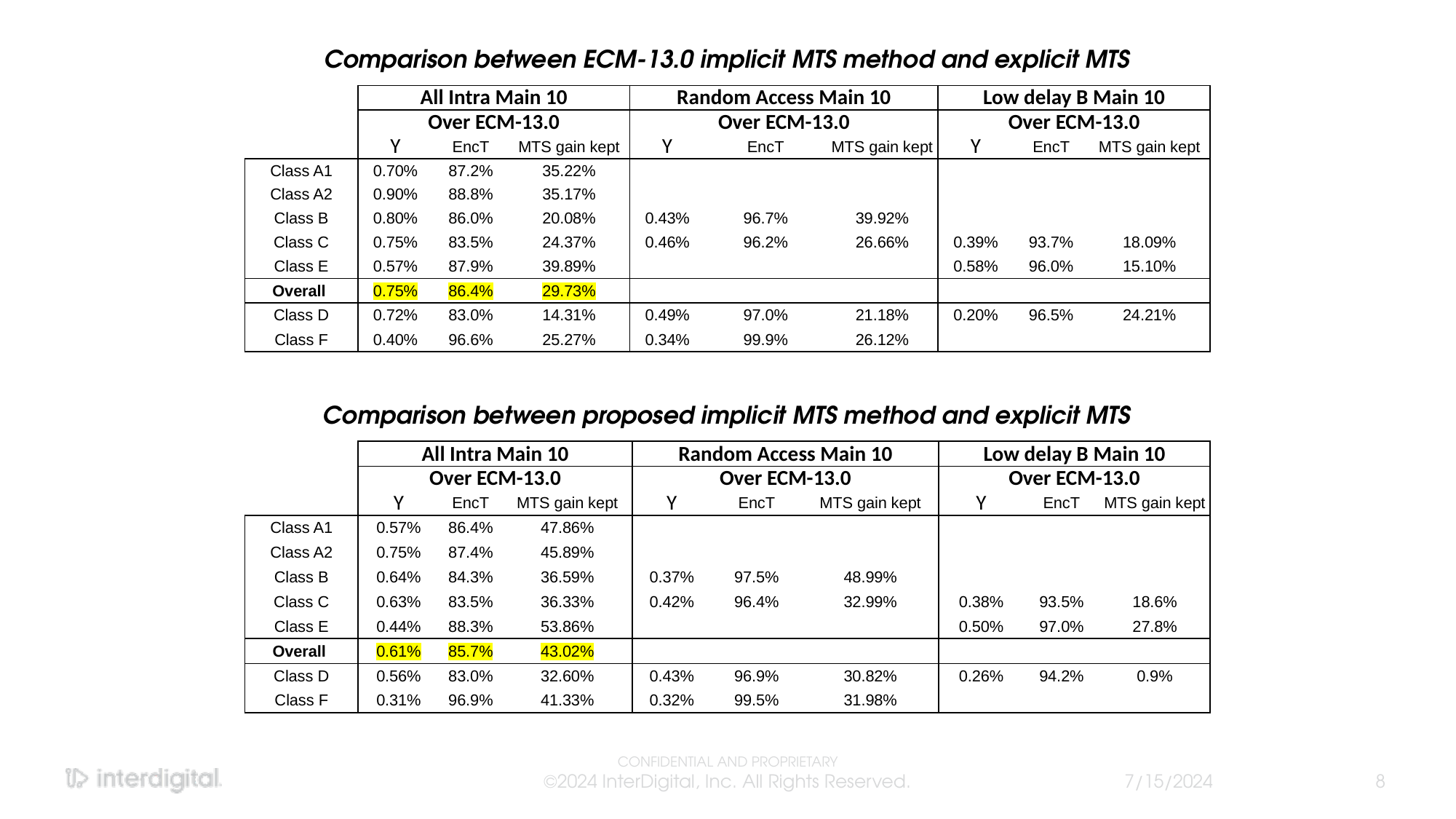

Comparison between ECM-13.0 implicit MTS method and explicit MTS
|  | All Intra Main 10 |  |  | Random Access Main 10 |  |  | Low delay B Main 10 |  |  |
| --- | --- | --- | --- | --- | --- | --- | --- | --- | --- |
|  | Over ECM-13.0 |  |  | Over ECM-13.0 |  |  | Over ECM-13.0 |  |  |
|  | Y | EncT | MTS gain kept | Y | EncT | MTS gain kept | Y | EncT | MTS gain kept |
| Class A1 | 0.70% | 87.2% | 35.22% |  |  |  |  |  |  |
| Class A2 | 0.90% | 88.8% | 35.17% |  |  |  |  |  |  |
| Class B | 0.80% | 86.0% | 20.08% | 0.43% | 96.7% | 39.92% |  |  |  |
| Class C | 0.75% | 83.5% | 24.37% | 0.46% | 96.2% | 26.66% | 0.39% | 93.7% | 18.09% |
| Class E | 0.57% | 87.9% | 39.89% |  |  |  | 0.58% | 96.0% | 15.10% |
| Overall | 0.75% | 86.4% | 29.73% |  |  |  |  |  |  |
| Class D | 0.72% | 83.0% | 14.31% | 0.49% | 97.0% | 21.18% | 0.20% | 96.5% | 24.21% |
| Class F | 0.40% | 96.6% | 25.27% | 0.34% | 99.9% | 26.12% |  |  |  |
Comparison between proposed implicit MTS method and explicit MTS
|  | All Intra Main 10 |  |  | Random Access Main 10 |  |  | Low delay B Main 10 |  |  |
| --- | --- | --- | --- | --- | --- | --- | --- | --- | --- |
|  | Over ECM-13.0 |  |  | Over ECM-13.0 |  |  | Over ECM-13.0 |  |  |
|  | Y | EncT | MTS gain kept | Y | EncT | MTS gain kept | Y | EncT | MTS gain kept |
| Class A1 | 0.57% | 86.4% | 47.86% |  |  |  |  |  |  |
| Class A2 | 0.75% | 87.4% | 45.89% |  |  |  |  |  |  |
| Class B | 0.64% | 84.3% | 36.59% | 0.37% | 97.5% | 48.99% |  |  |  |
| Class C | 0.63% | 83.5% | 36.33% | 0.42% | 96.4% | 32.99% | 0.38% | 93.5% | 18.6% |
| Class E | 0.44% | 88.3% | 53.86% |  |  |  | 0.50% | 97.0% | 27.8% |
| Overall | 0.61% | 85.7% | 43.02% |  |  |  |  |  |  |
| Class D | 0.56% | 83.0% | 32.60% | 0.43% | 96.9% | 30.82% | 0.26% | 94.2% | 0.9% |
| Class F | 0.31% | 96.9% | 41.33% | 0.32% | 99.5% | 31.98% |  |  |  |
CONFIDENTIAL AND PROPRIETARY
©2024 InterDigital, Inc. All Rights Reserved.
7/15/2024
8